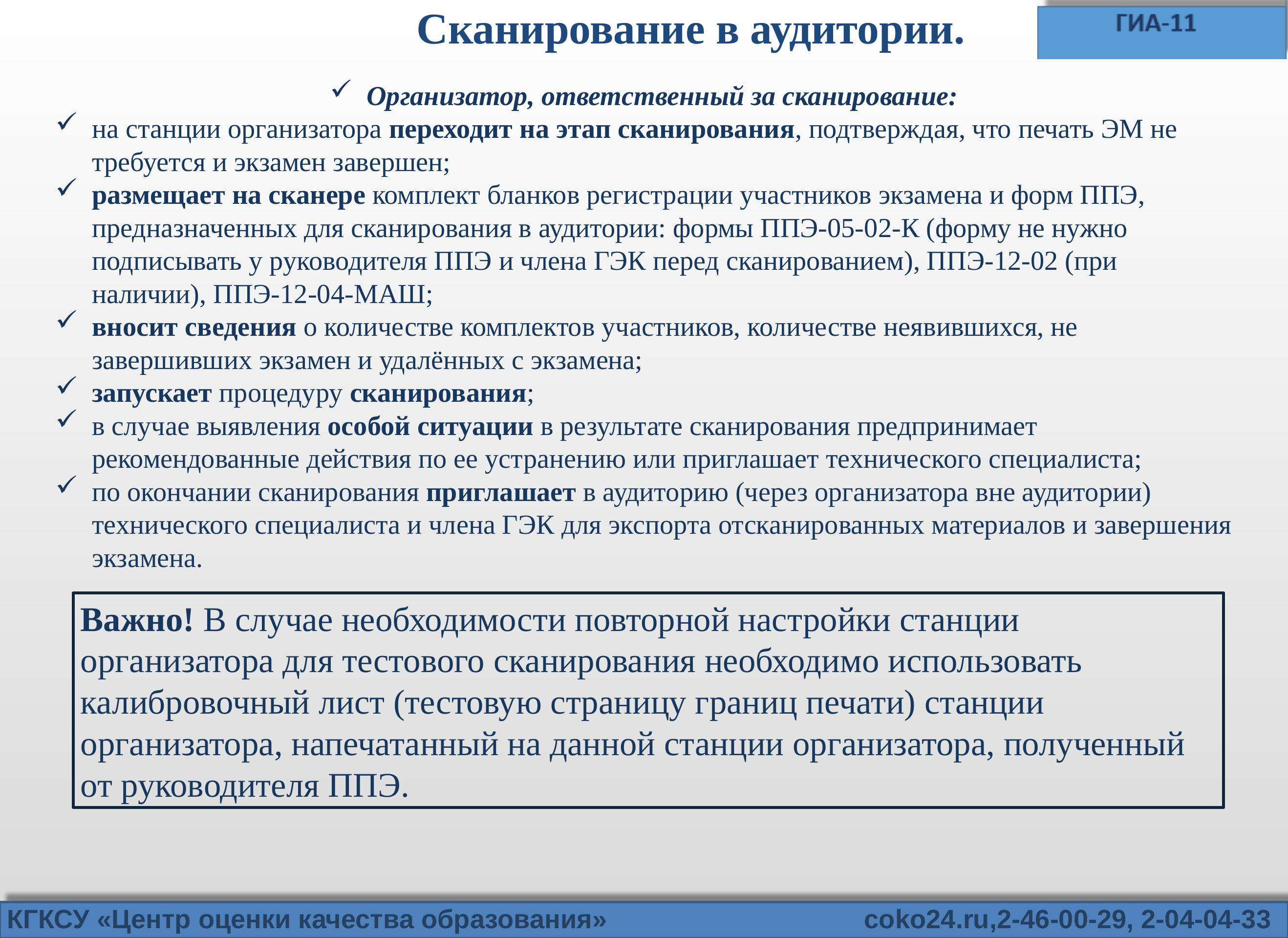

# Сканирование в аудитории.
Организатор, ответственный за сканирование:
на станции организатора переходит на этап сканирования, подтверждая, что печать ЭМ не требуется и экзамен завершен;
размещает на сканере комплект бланков регистрации участников экзамена и форм ППЭ, предназначенных для сканирования в аудитории: формы ППЭ-05-02-К (форму не нужно подписывать у руководителя ППЭ и члена ГЭК перед сканированием), ППЭ-12-02 (при наличии), ППЭ-12-04-МАШ;
вносит сведения о количестве комплектов участников, количестве неявившихся, не завершивших экзамен и удалённых с экзамена;
запускает процедуру сканирования;
в случае выявления особой ситуации в результате сканирования предпринимает рекомендованные действия по ее устранению или приглашает технического специалиста;
по окончании сканирования приглашает в аудиторию (через организатора вне аудитории) технического специалиста и члена ГЭК для экспорта отсканированных материалов и завершения экзамена.

Важно! В случае необходимости повторной настройки станции организатора для тестового сканирования необходимо использовать калибровочный лист (тестовую страницу границ печати) станции организатора, напечатанный на данной станции организатора, полученный от руководителя ППЭ.